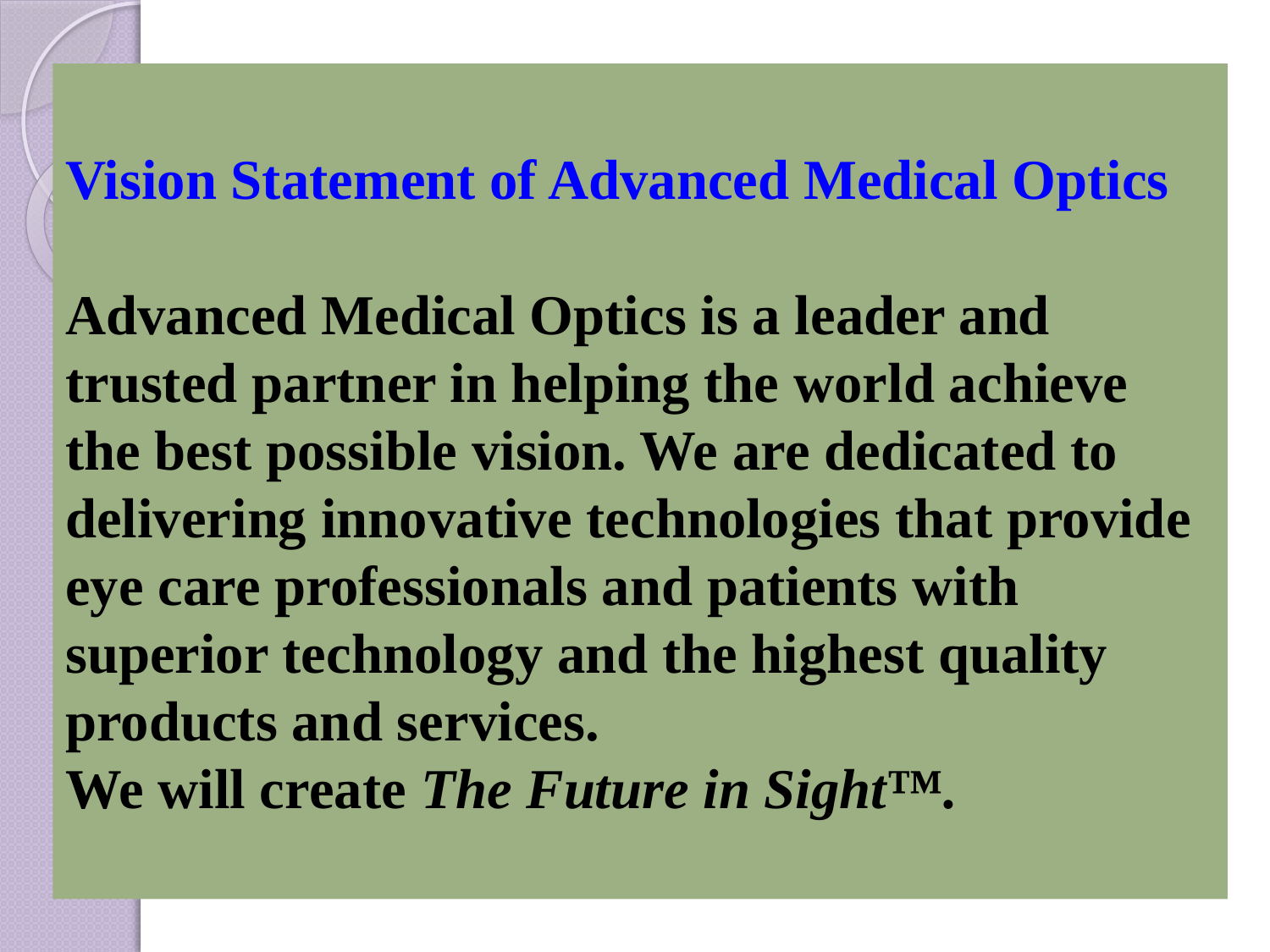

# Vision Statement of Advanced Medical Optics Advanced Medical Optics is a leader and trusted partner in helping the world achieve the best possible vision. We are dedicated to delivering innovative technologies that provide eye care professionals and patients with superior technology and the highest quality products and services. We will create The Future in Sight™.